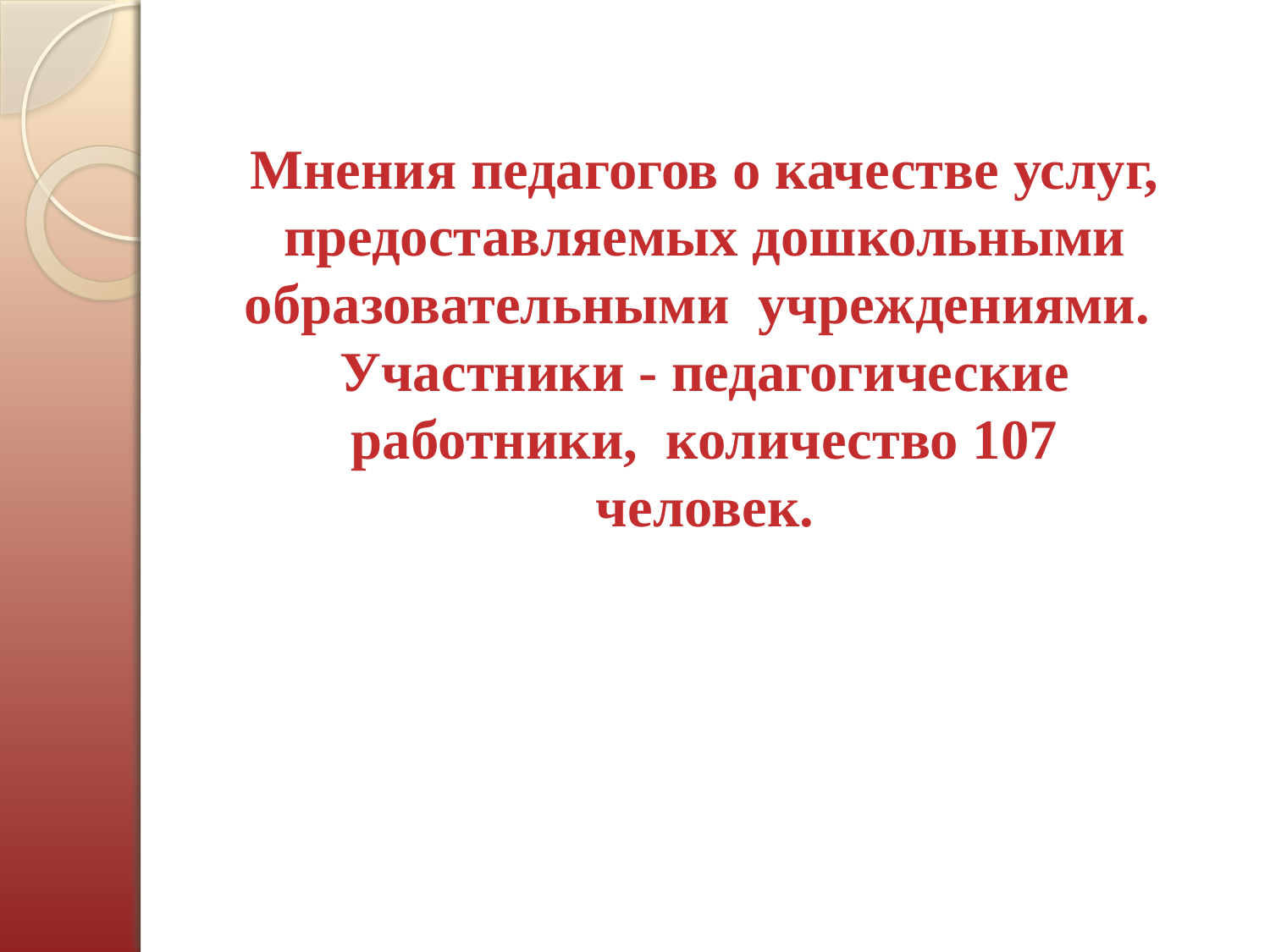

Мнения педагогов о качестве услуг, предоставляемых дошкольными образовательными  учреждениями.
Участники - педагогические работники,  количество 107 человек.